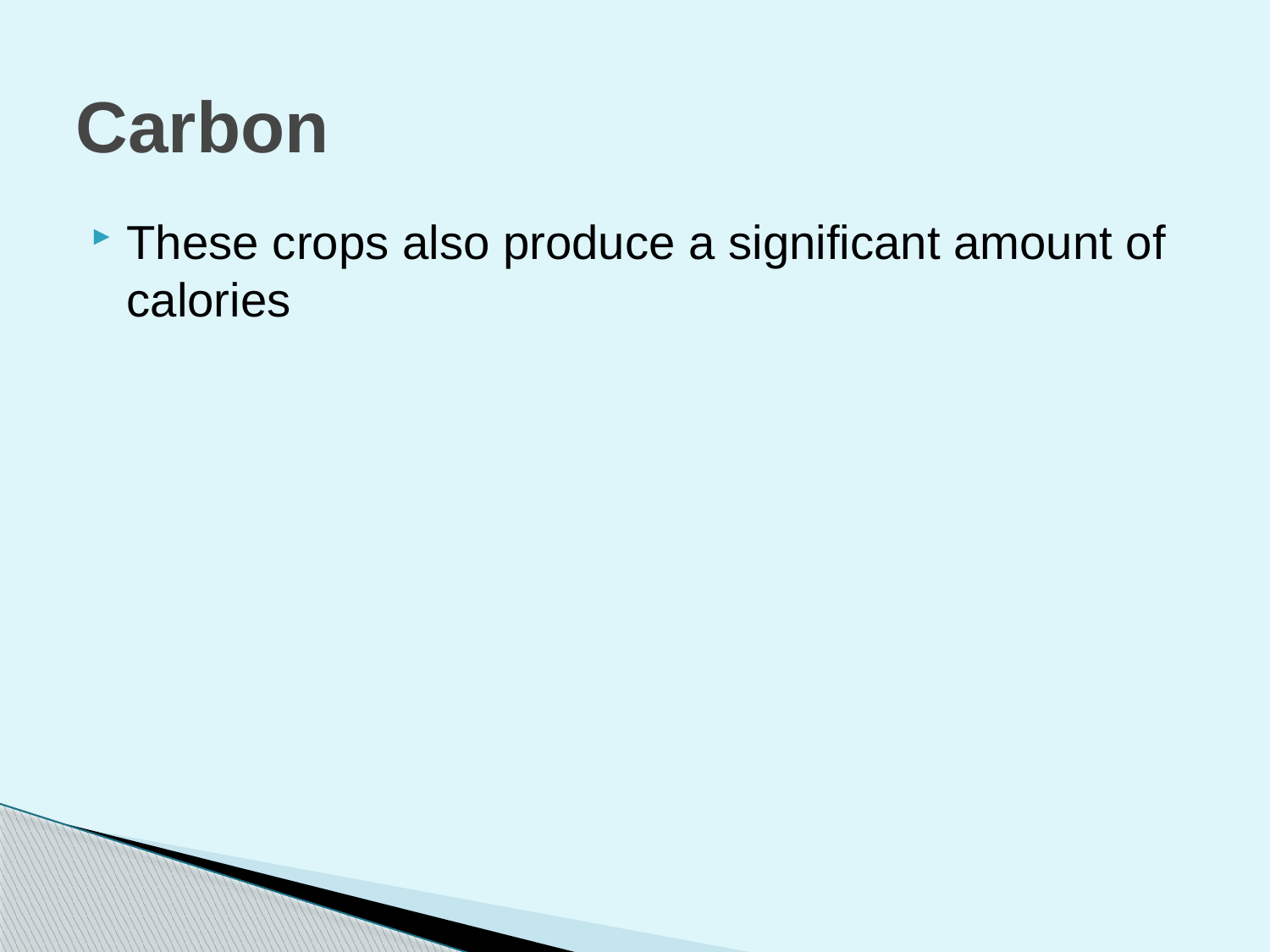

# Carbon
These crops also produce a significant amount of calories